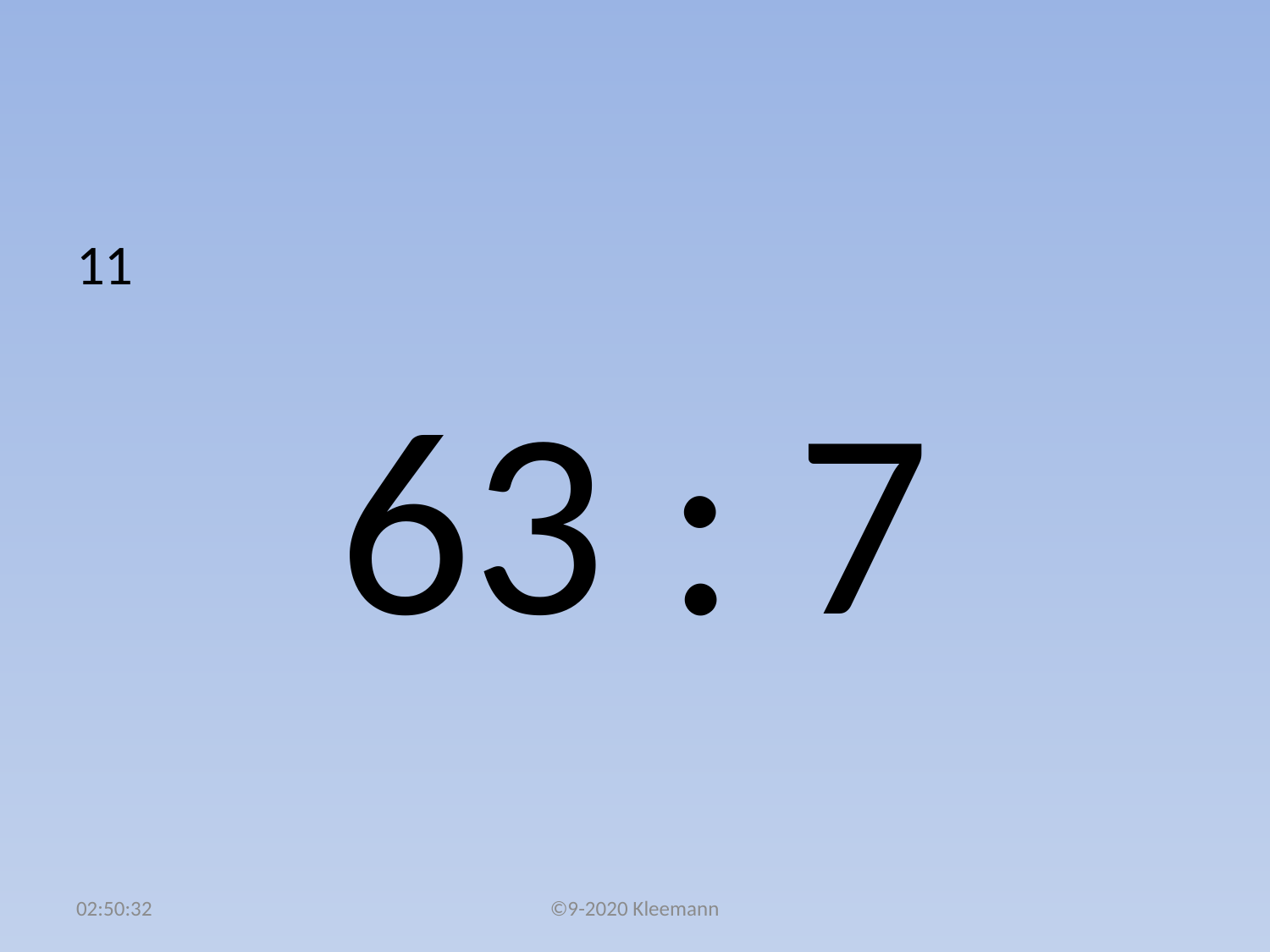

#
11
63 : 7
02:50:32
©9-2020 Kleemann